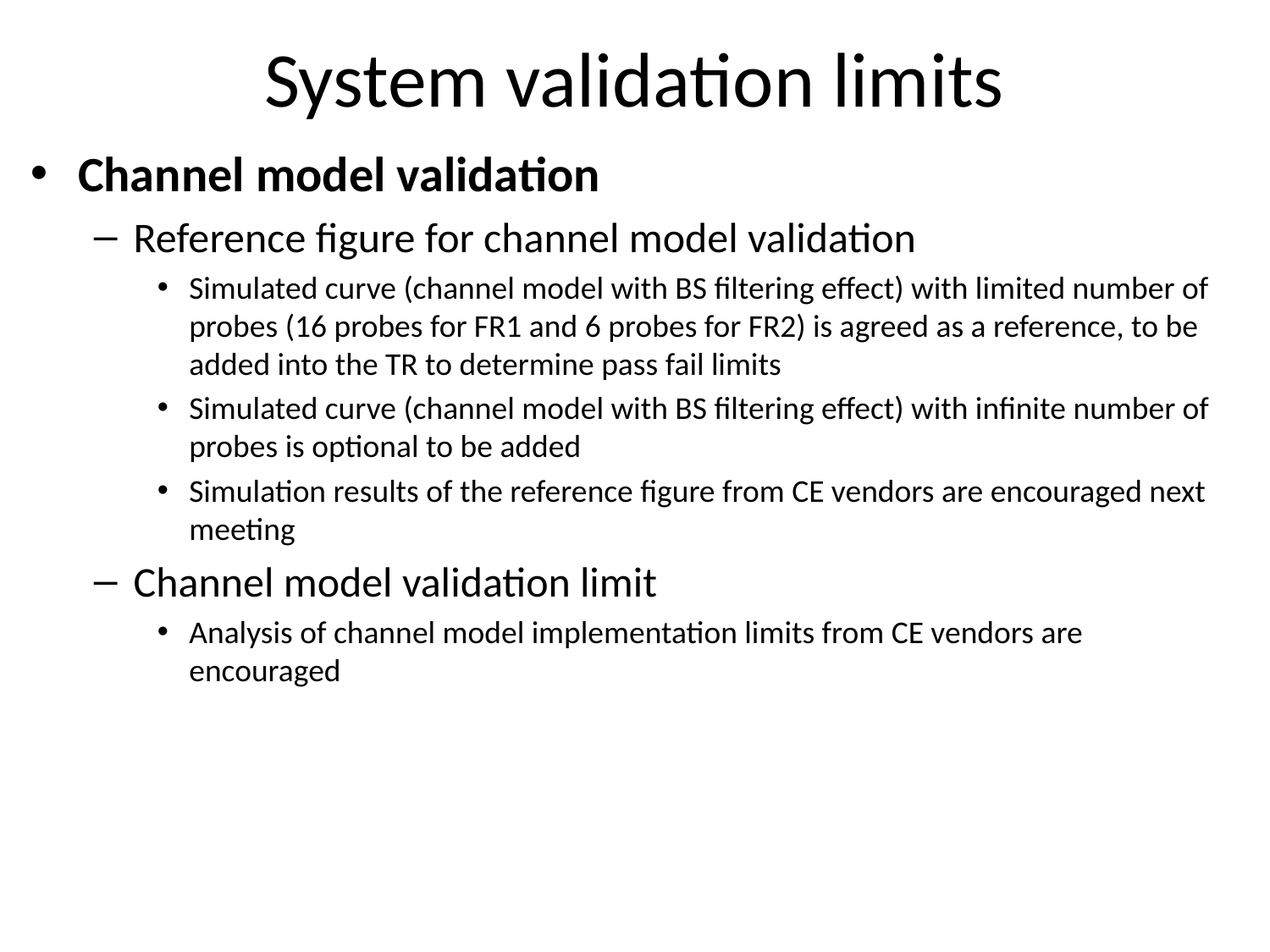

# System validation limits
Channel model validation
Reference figure for channel model validation
Simulated curve (channel model with BS filtering effect) with limited number of probes (16 probes for FR1 and 6 probes for FR2) is agreed as a reference, to be added into the TR to determine pass fail limits
Simulated curve (channel model with BS filtering effect) with infinite number of probes is optional to be added
Simulation results of the reference figure from CE vendors are encouraged next meeting
Channel model validation limit
Analysis of channel model implementation limits from CE vendors are encouraged